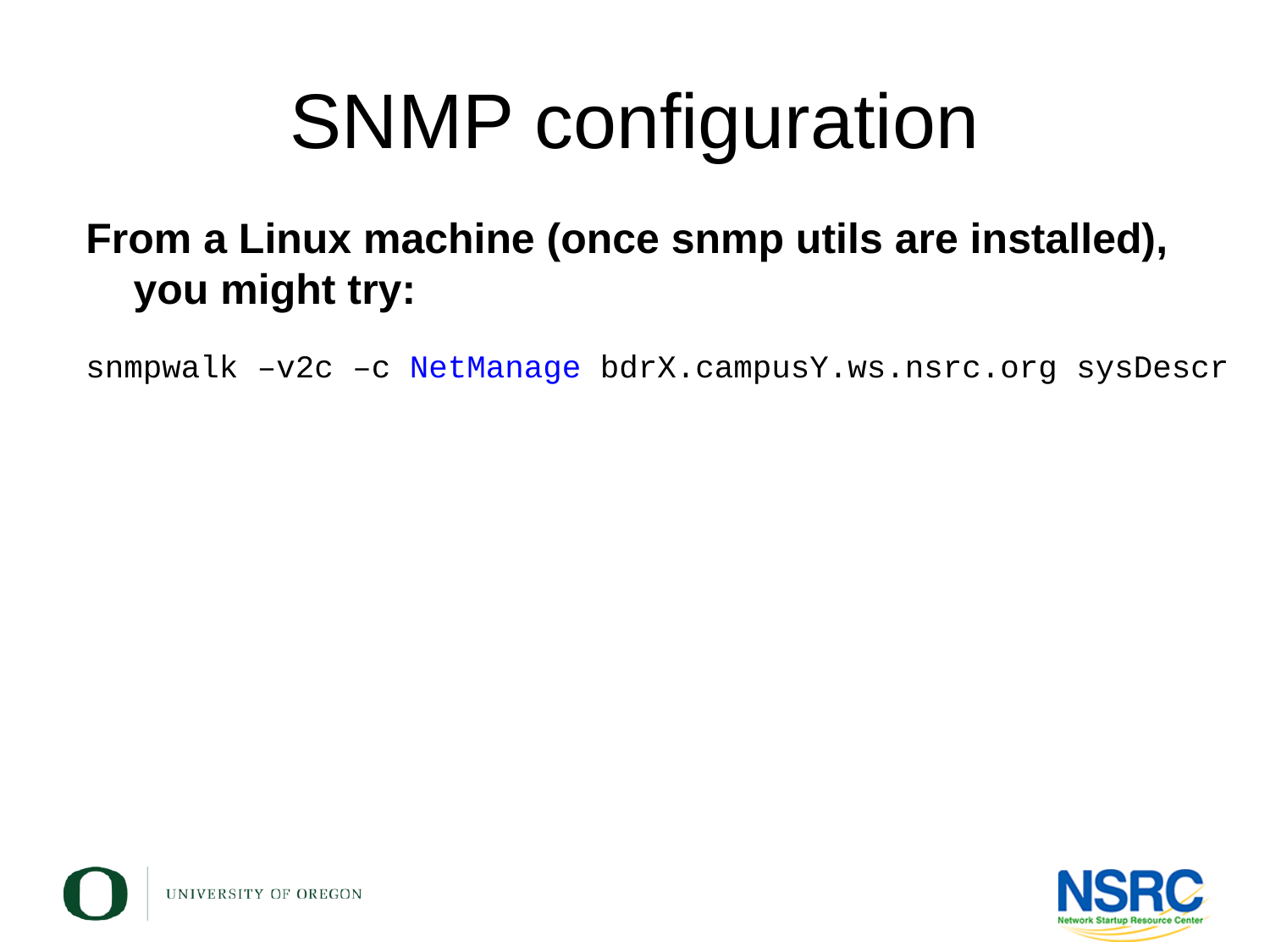

# SNMP configuration
From a Linux machine (once snmp utils are installed), you might try:

snmpwalk –v2c –c NetManage bdrX.campusY.ws.nsrc.org sysDescr